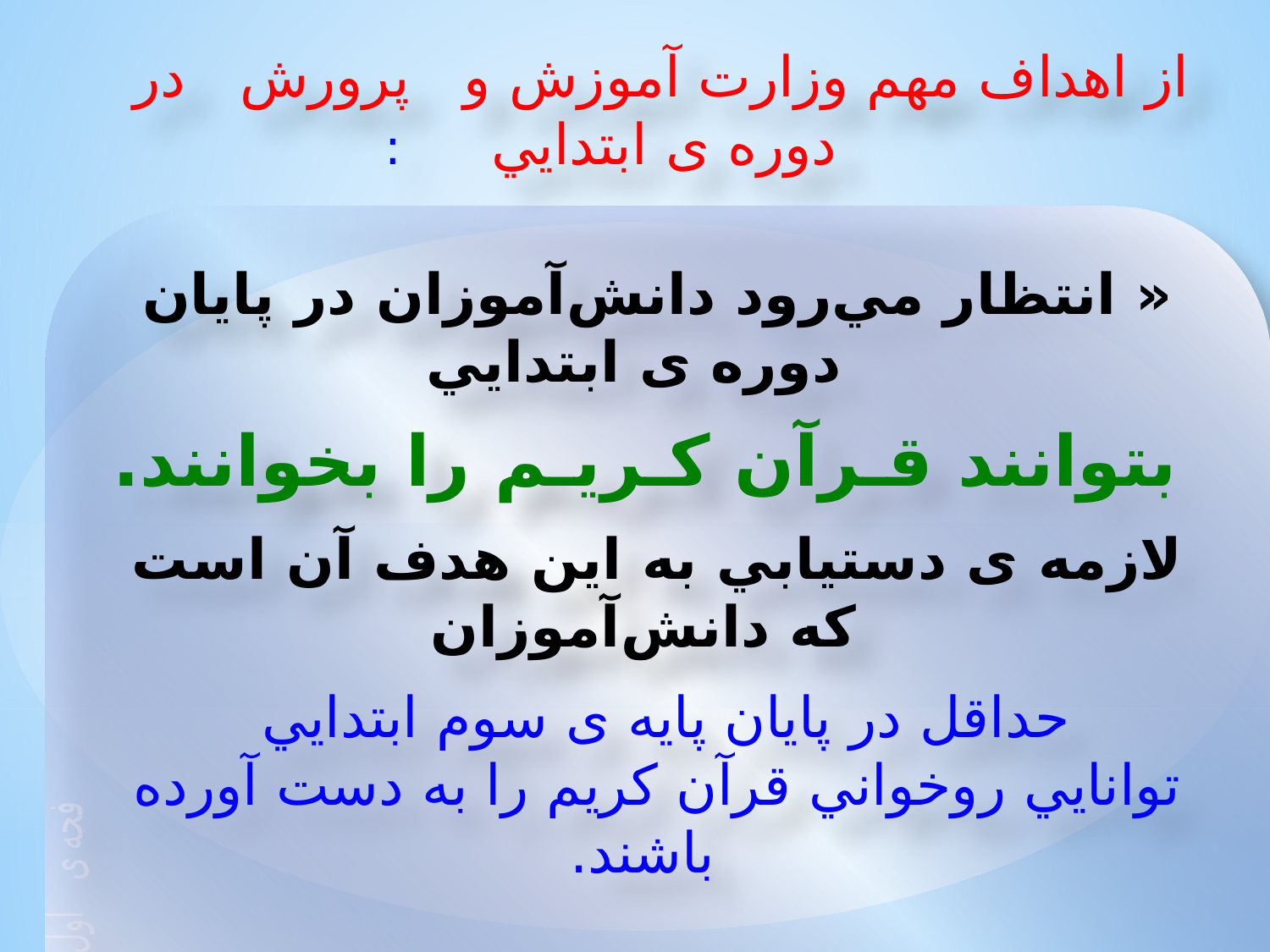

از اهداف مهم وزارت آموزش و   پرورش   در    دوره ی ابتدايي     :
« انتظار مي‌رود دانش‌آموزان در پايان دوره ی ابتدايي

 بتوانند قـرآن كـريـم را بخوانند.

لازمه ی دستيابي به اين هدف آن است كه دانش‌آموزان

حداقل در پايان پايه ی سوم ابتدايي
توانايي روخواني قرآن كريم را به دست آورده باشند.

منظور از روخواني، خواندن شمرده و آرام قرآن كريم است. »
فحه ی    اول